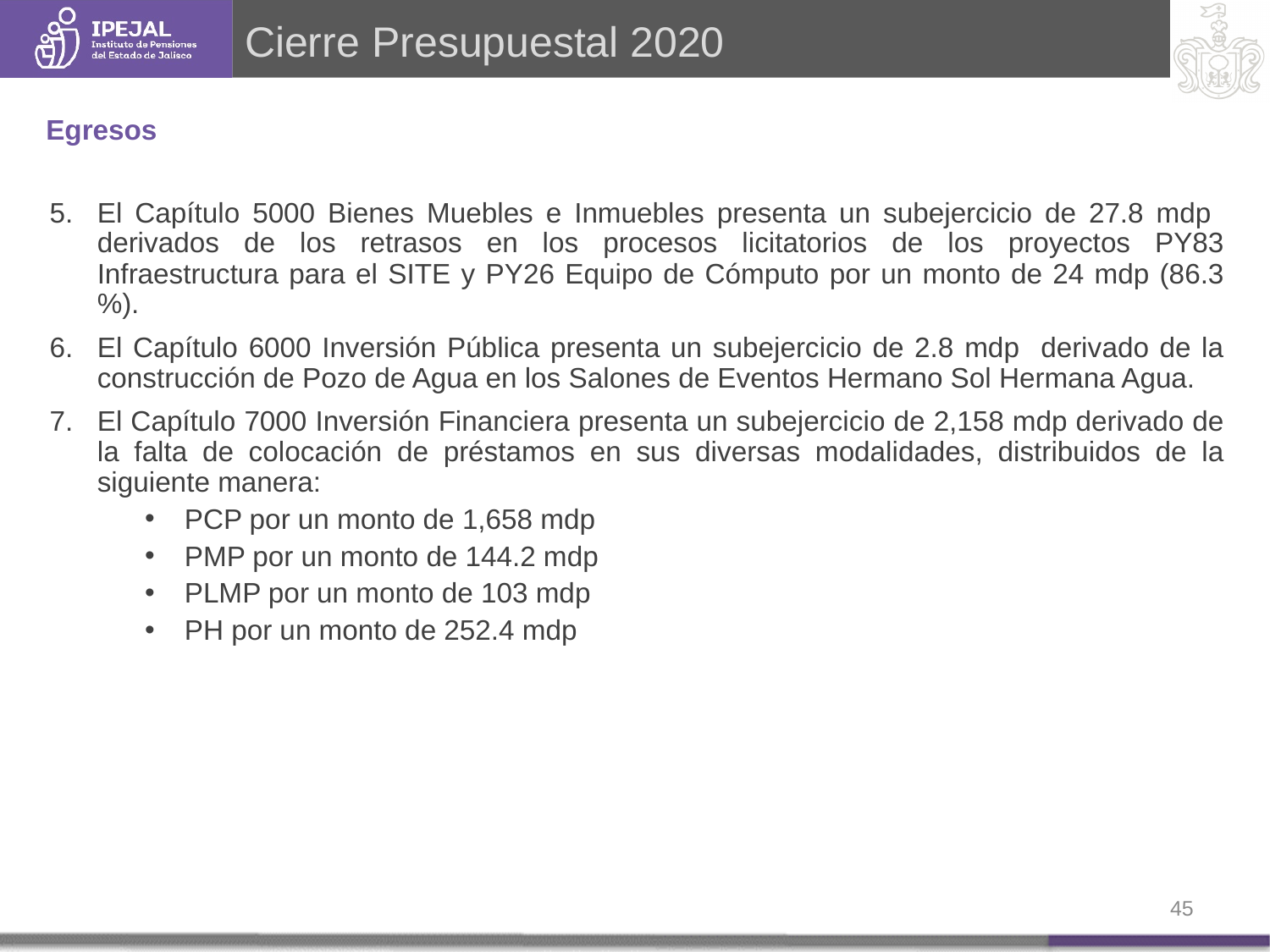

Cierre Presupuestal 2020
Egresos
El Capítulo 5000 Bienes Muebles e Inmuebles presenta un subejercicio de 27.8 mdp  derivados de los retrasos en los procesos licitatorios de los proyectos PY83 Infraestructura para el SITE y PY26 Equipo de Cómputo por un monto de 24 mdp (86.3 %).
El Capítulo 6000 Inversión Pública presenta un subejercicio de 2.8 mdp  derivado de la construcción de Pozo de Agua en los Salones de Eventos Hermano Sol Hermana Agua.
El Capítulo 7000 Inversión Financiera presenta un subejercicio de 2,158 mdp derivado de la falta de colocación de préstamos en sus diversas modalidades, distribuidos de la siguiente manera:
PCP por un monto de 1,658 mdp
PMP por un monto de 144.2 mdp
PLMP por un monto de 103 mdp
PH por un monto de 252.4 mdp
45